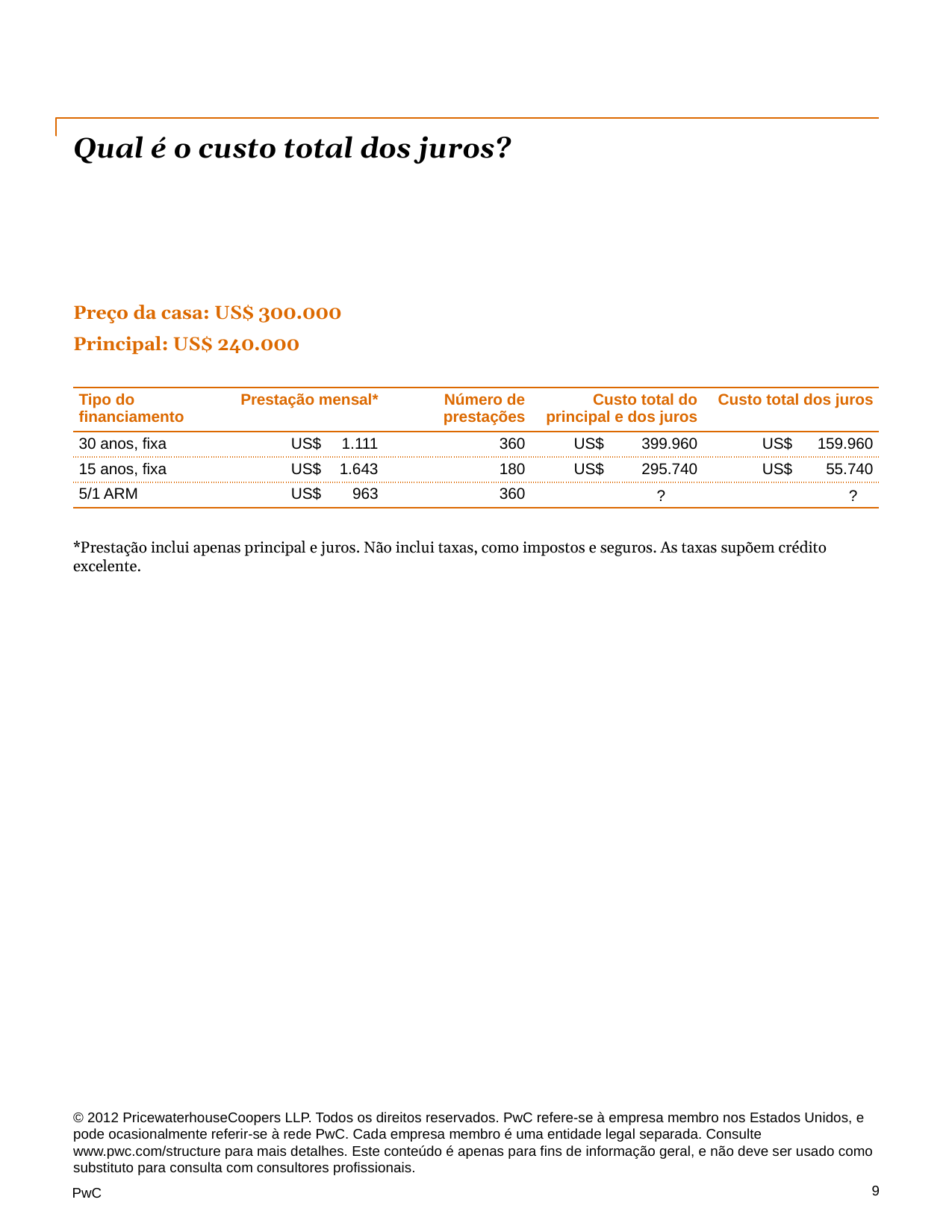

# Qual é o custo total dos juros?
Preço da casa: US$ 300.000
Principal: US$ 240.000
| Tipo do financiamento | Prestação mensal\* |  | Número de prestações | Custo total do principal e dos juros |  | Custo total dos juros |  |
| --- | --- | --- | --- | --- | --- | --- | --- |
| 30 anos, fixa | US$ | 1.111 | 360 | US$ | 399.960 | US$ | 159.960 |
| 15 anos, fixa | US$ | 1.643 | 180 | US$ | 295.740 | US$ | 55.740 |
| 5/1 ARM | US$ | 963 | 360 |  |  |  |  |
?
?
*Prestação inclui apenas principal e juros. Não inclui taxas, como impostos e seguros. As taxas supõem crédito excelente.
© 2012 PricewaterhouseCoopers LLP. Todos os direitos reservados. PwC refere-se à empresa membro nos Estados Unidos, e pode ocasionalmente referir-se à rede PwC. Cada empresa membro é uma entidade legal separada. Consulte www.pwc.com/structure para mais detalhes. Este conteúdo é apenas para fins de informação geral, e não deve ser usado como substituto para consulta com consultores profissionais.
9